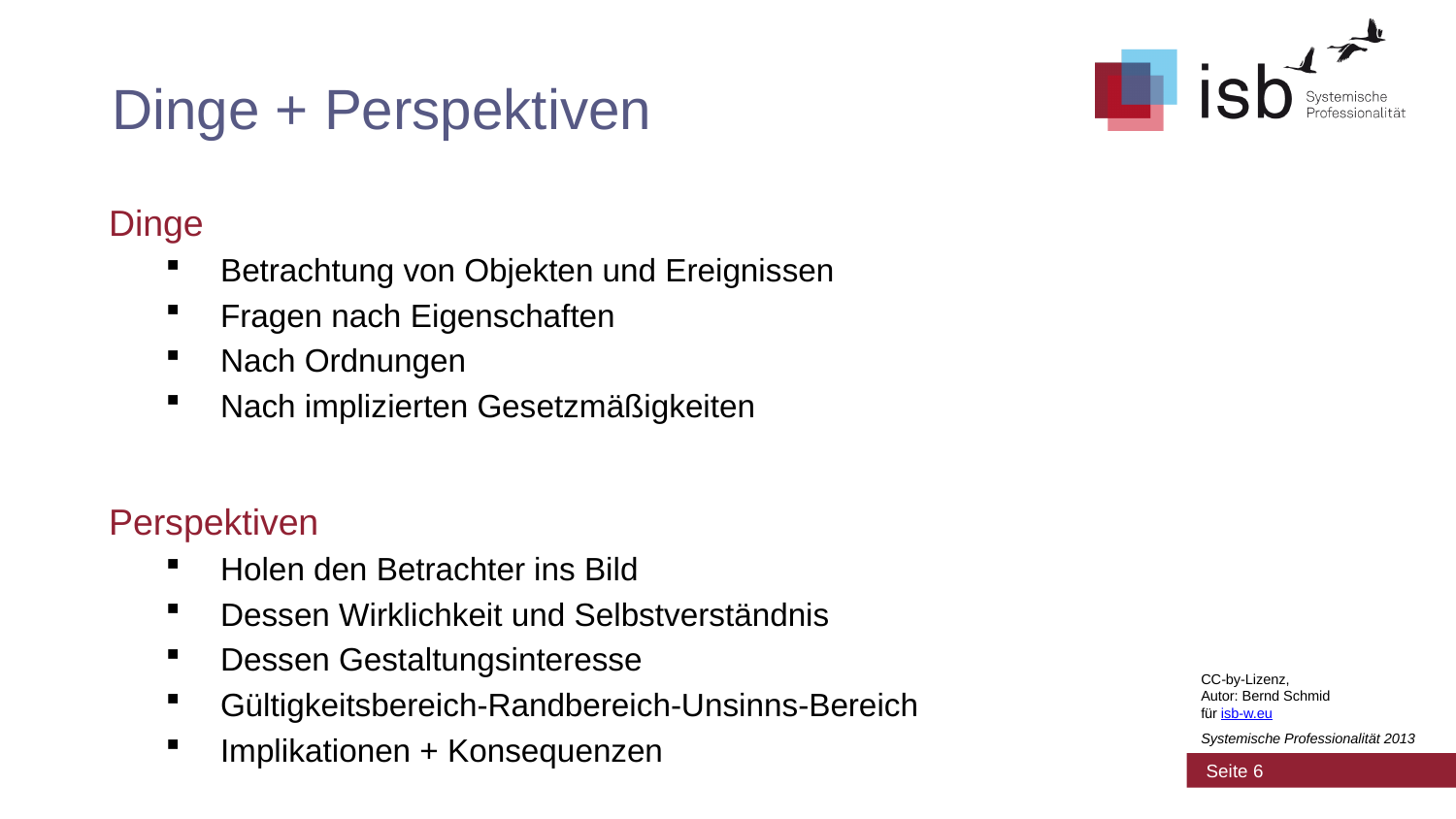

# Dinge + Perspektiven
Dinge
Betrachtung von Objekten und Ereignissen
Fragen nach Eigenschaften
Nach Ordnungen
Nach implizierten Gesetzmäßigkeiten

Perspektiven
Holen den Betrachter ins Bild
Dessen Wirklichkeit und Selbstverständnis
Dessen Gestaltungsinteresse
Gültigkeitsbereich-Randbereich-Unsinns-Bereich
Implikationen + Konsequenzen

CC-by-Lizenz,
Autor: Bernd Schmid
für isb-w.eu
Systemische Professionalität 2013
 Seite 6